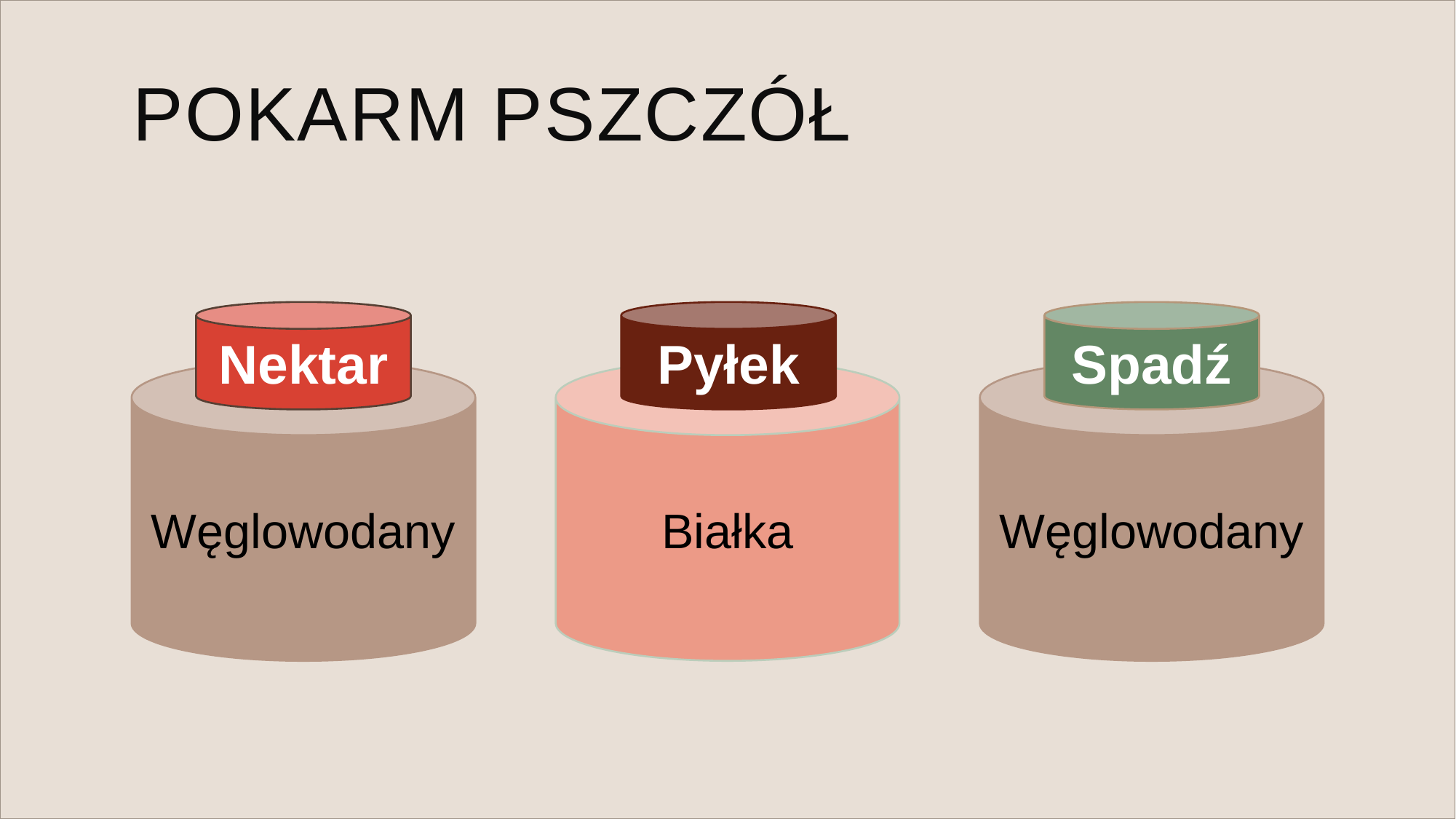

# Pokarm pszczół
Nektar
Pyłek
Spadź
Węglowodany
Białka
Węglowodany